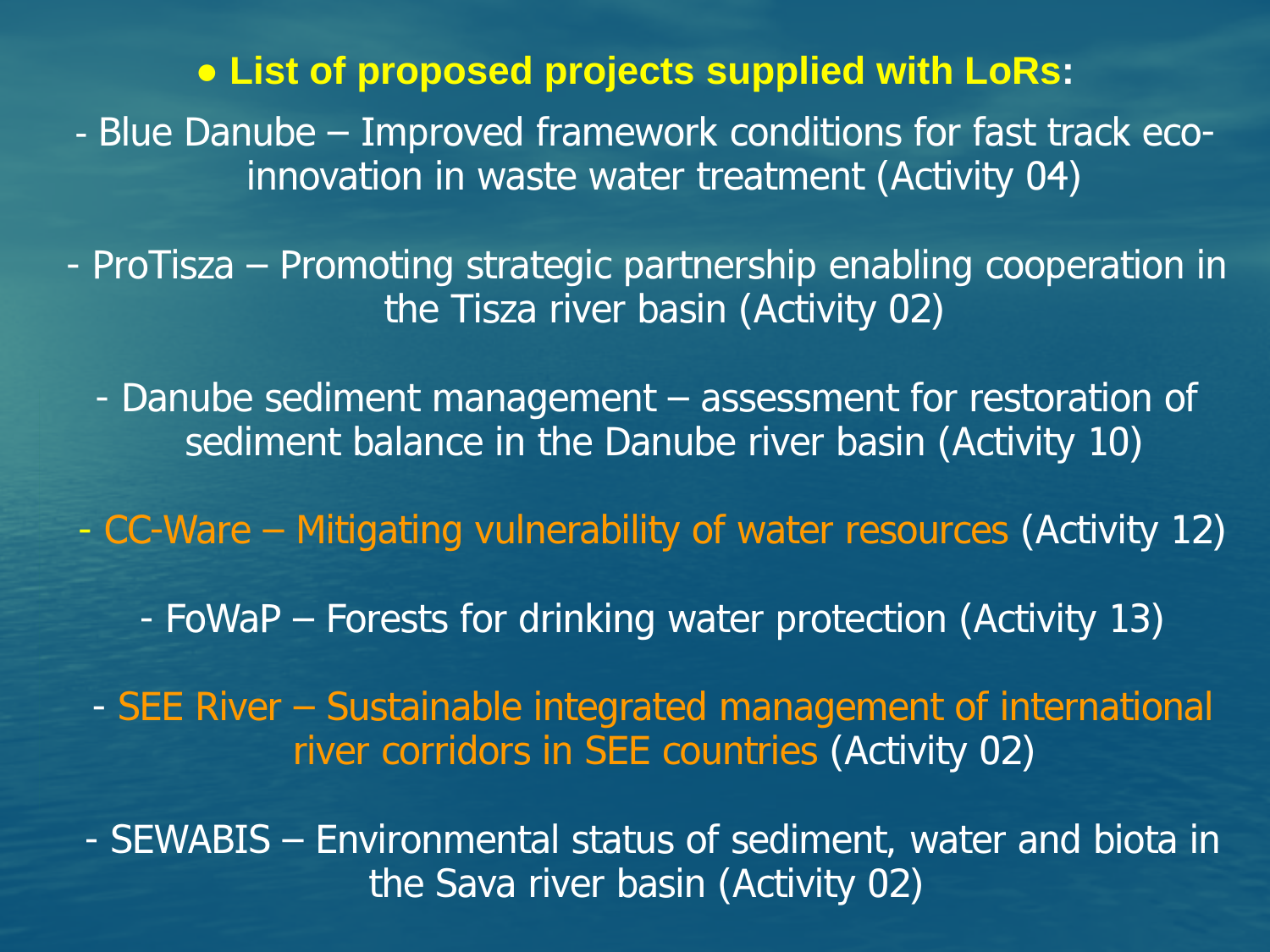

● List of proposed projects supplied with LoRs:

   - Blue Danube – Improved framework conditions for fast track eco-
     innovation in waste water treatment (Activity 04)

   - ProTisza – Promoting strategic partnership enabling cooperation in
     the Tisza river basin (Activity 02)

   - Danube sediment management – assessment for restoration of
     sediment balance in the Danube river basin (Activity 10)

   - CC-Ware – Mitigating vulnerability of water resources (Activity 12)

   - FoWaP – Forests for drinking water protection (Activity 13)

   - SEE River – Sustainable integrated management of international
     river corridors in SEE countries (Activity 02)

   - SEWABIS – Environmental status of sediment, water and biota in
     the Sava river basin (Activity 02)